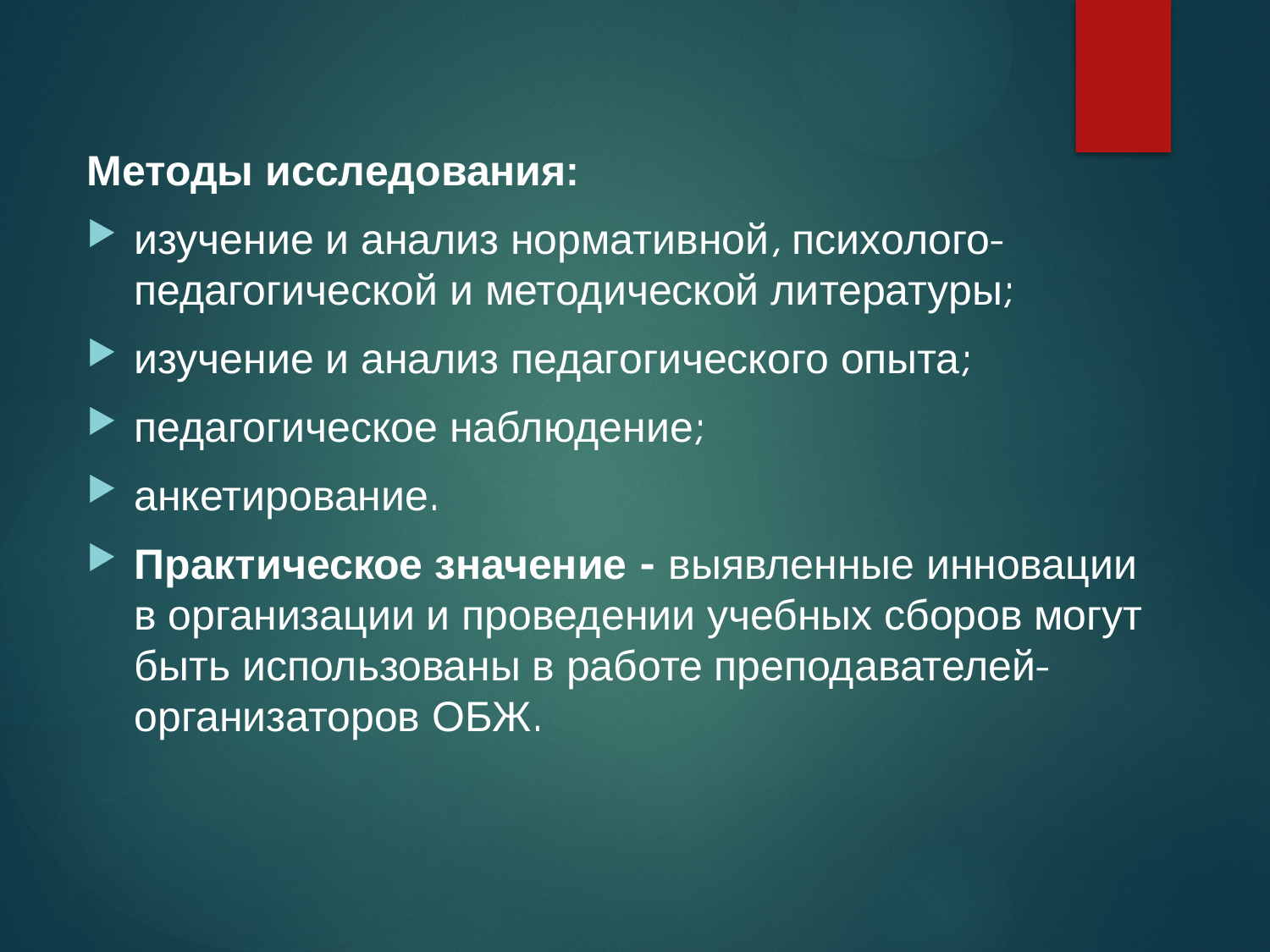

#
Методы исследования:
изучение и анализ нормативной, психолого-педагогической и методической литературы;
изучение и анализ педагогического опыта;
педагогическое наблюдение;
анкетирование.
Практическое значение - выявленные инновации в организации и проведении учебных сборов могут быть использованы в работе преподавателей-организаторов ОБЖ.